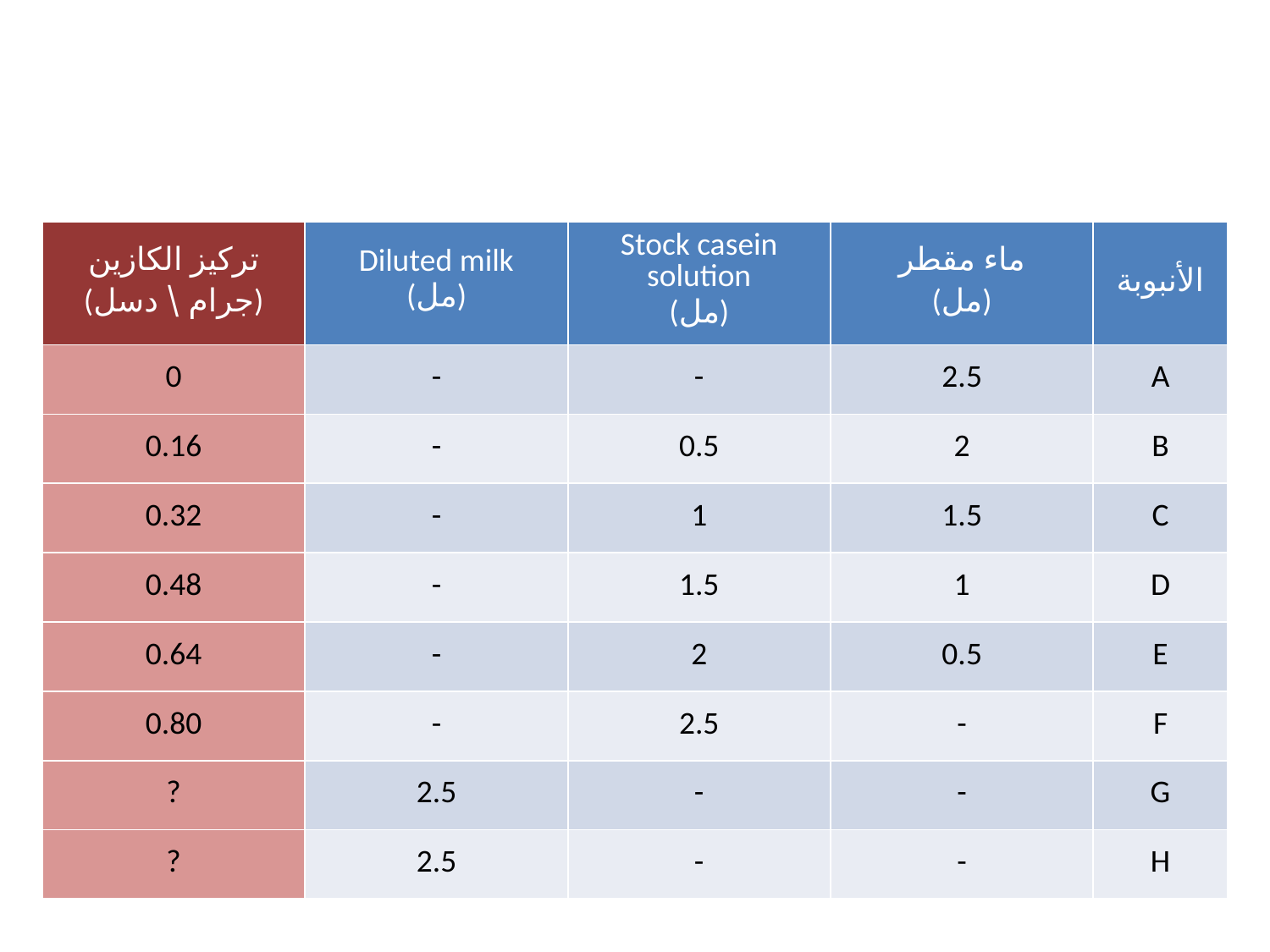

#
| تركيز الكازين (جرام \ دسل) | Diluted milk (مل) | Stock casein solution (مل) | ماء مقطر (مل) | الأنبوبة |
| --- | --- | --- | --- | --- |
| 0 | - | - | 2.5 | A |
| 0.16 | - | 0.5 | 2 | B |
| 0.32 | - | 1 | 1.5 | C |
| 0.48 | - | 1.5 | 1 | D |
| 0.64 | - | 2 | 0.5 | E |
| 0.80 | - | 2.5 | - | F |
| ? | 2.5 | - | - | G |
| ? | 2.5 | - | - | H |